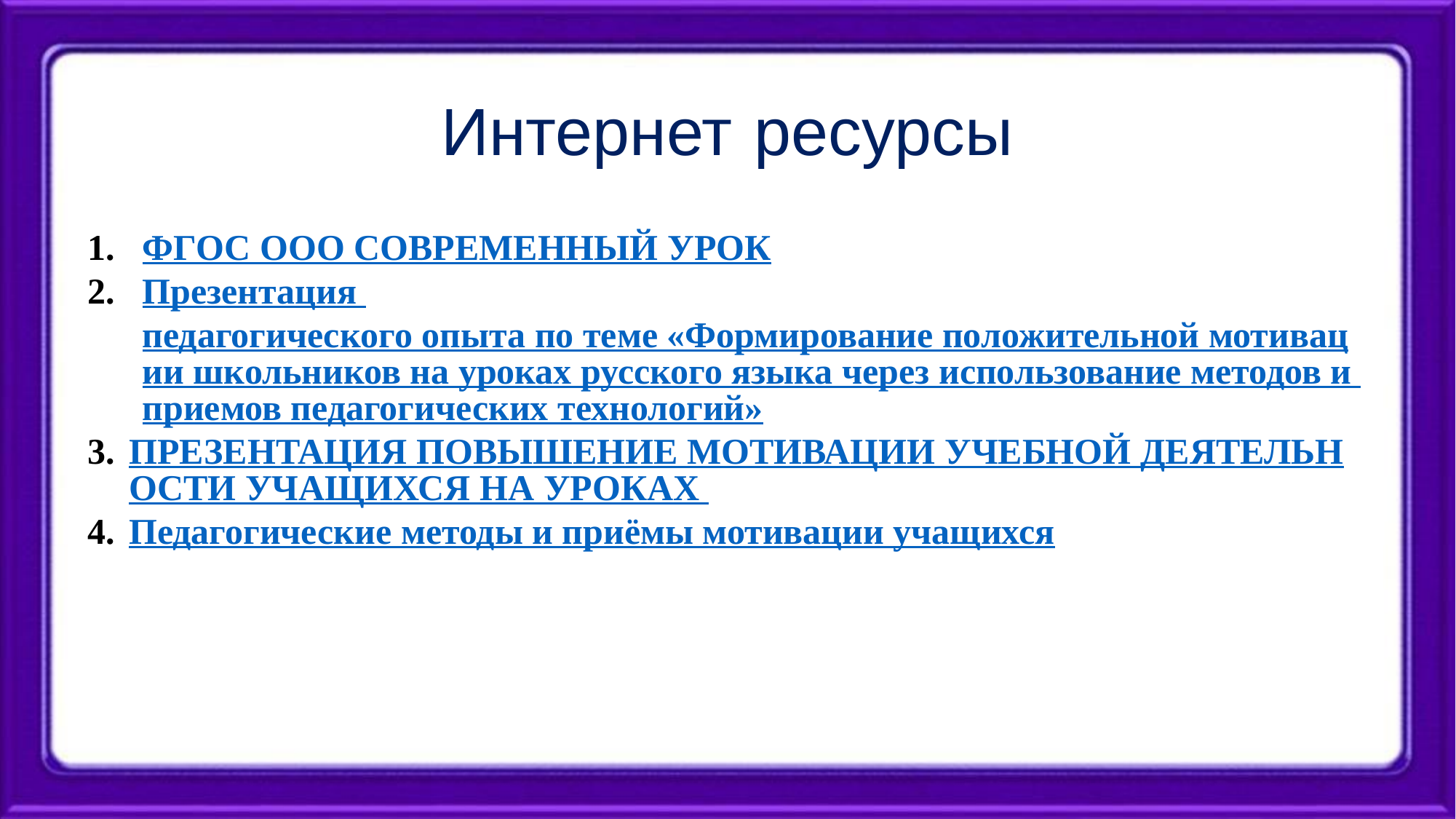

# Интернет ресурсы
ФГОС ООО СОВРЕМЕННЫЙ УРОК
Презентация педагогического опыта по теме «Формирование положительной мотивации школьников на уроках русского языка через использование методов и приемов педагогических технологий»
ПРЕЗЕНТАЦИЯ ПОВЫШЕНИЕ МОТИВАЦИИ УЧЕБНОЙ ДЕЯТЕЛЬНОСТИ УЧАЩИХСЯ НА УРОКАХ
Педагогические методы и приёмы мотивации учащихся